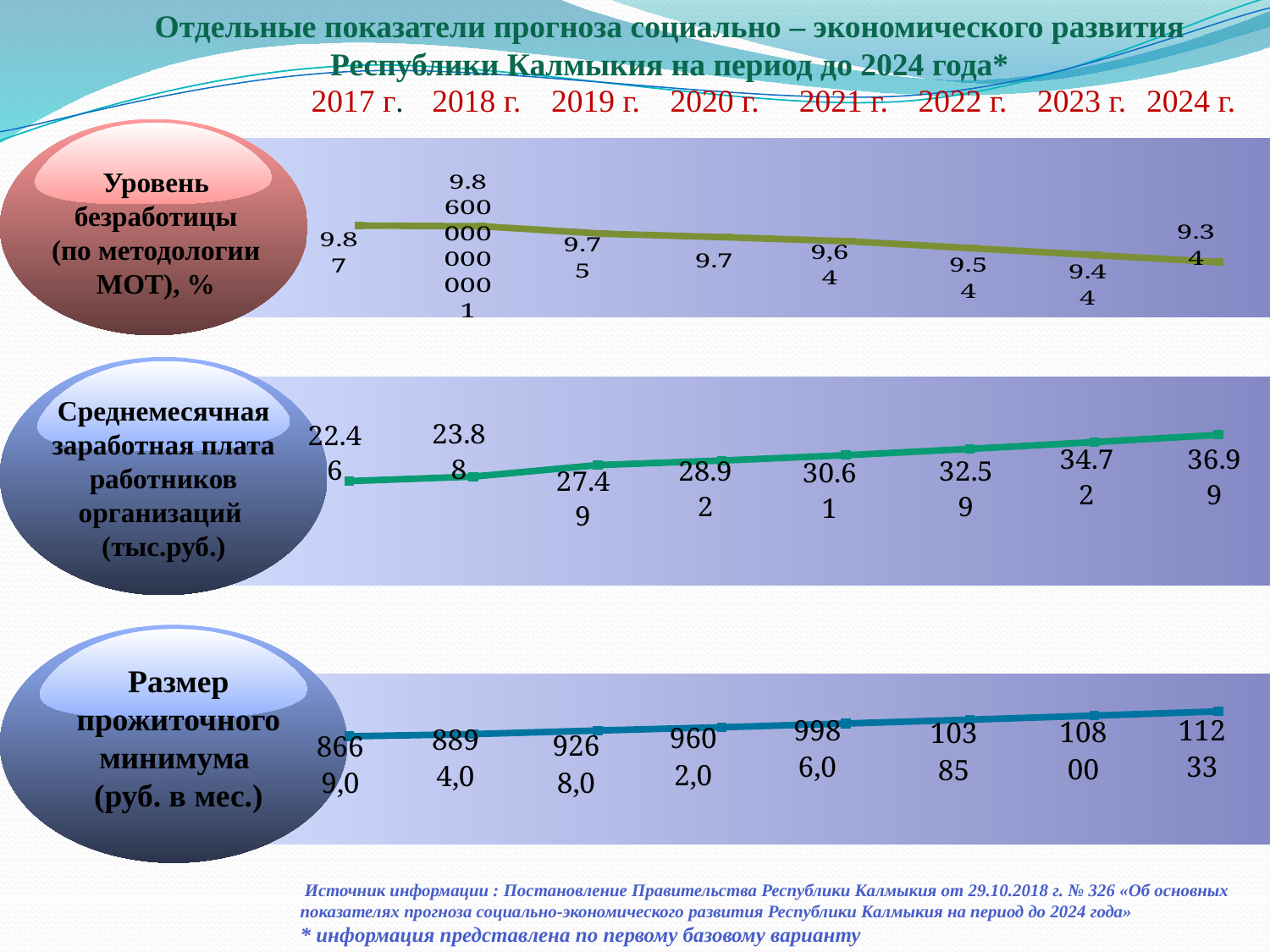

Отдельные показатели прогноза социально – экономического развития Республики Калмыкия на период до 2024 года*
2017 г.
2018 г.
2019 г.
2020 г.
2021 г.
2022 г.
2023 г.
2024 г.

Уровень безработицы
(по методологии МОТ), %

### Chart

| Category | Ряд 1 |
|---|---|
| Категория 1 | 9.870000000000003 |
| Категория 2 | 9.860000000000005 |
| Категория 3 | 9.75 |
| Категория 4 | 9.700000000000001 |
| Категория 5 | 9.639999999999999 |
| Категория 6 | 9.540000000000001 |
| Категория 7 | 9.44 |
| Категория 8 | 9.34 |

Среднемесячная заработная плата работников организаций  (тыс.руб.)

### Chart

| Category | Ряд 1 |
|---|---|
| Категория 1 | 22.459999999999987 |
| Категория 2 | 23.88 |
| Категория 3 | 27.49 |
| Категория 4 | 28.919999999999987 |
| Категория 5 | 30.61000000000003 |
| Категория 6 | 32.59 |
| Категория 7 | 34.72000000000001 |
| Категория 8 | 36.99 |

Размер прожиточного минимума
(руб. в мес.)

### Chart

| Category | Ряд 1 |
|---|---|
| Категория 1 | 8669.0 |
| Категория 2 | 8894.0 |
| Категория 3 | 9268.0 |
| Категория 4 | 9602.0 |
| Категория 5 | 9986.0 |
| Категория 6 | 10385.0 |
| Категория 7 | 10800.0 |
| Категория 8 | 11233.0 |
 Источник информации : Постановление Правительства Республики Калмыкия от 29.10.2018 г. № 326 «Об основных показателях прогноза социально-экономического развития Республики Калмыкия на период до 2024 года»
* информация представлена по первому базовому варианту